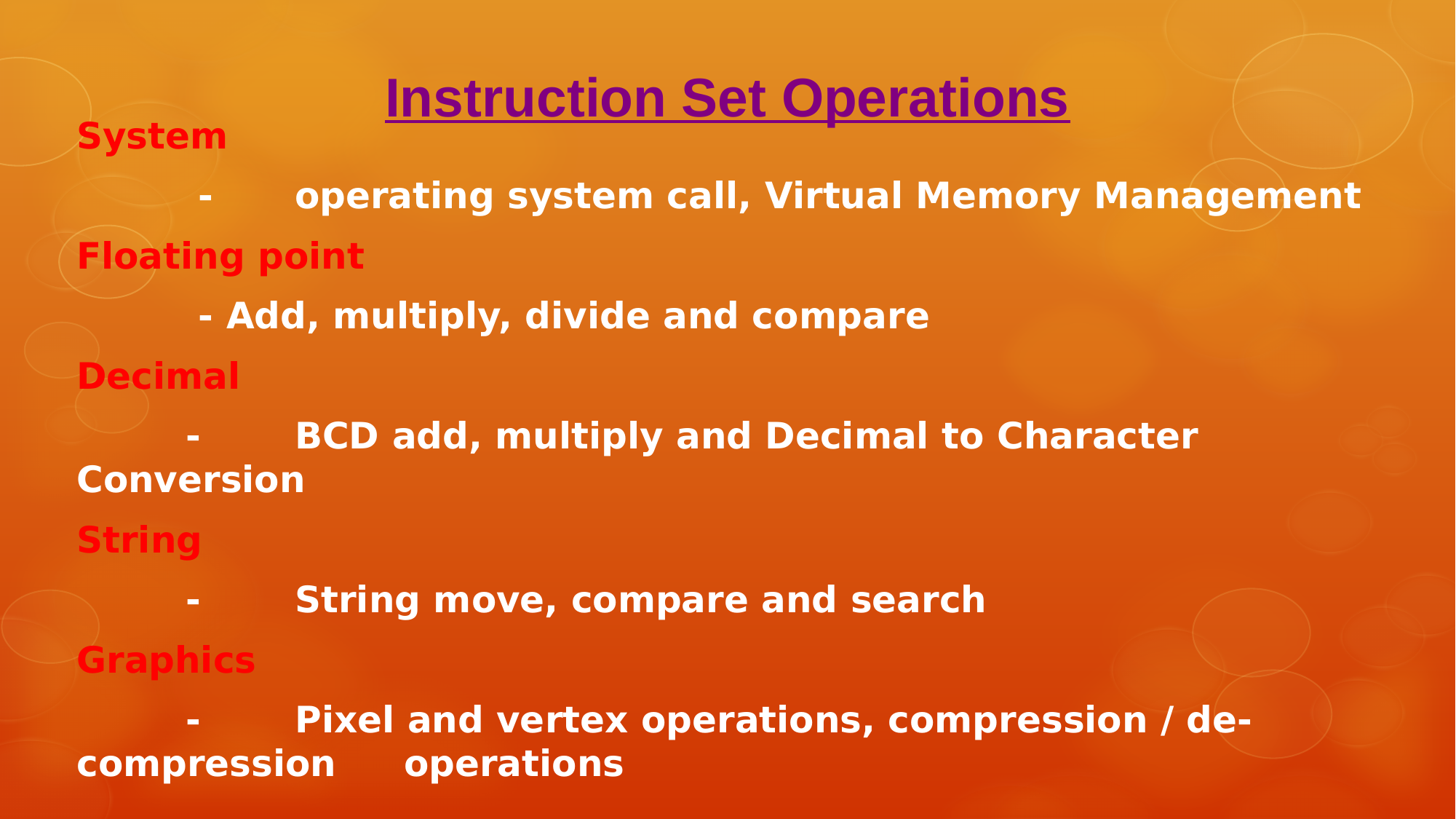

Instruction Set Operations
System
	 - 	operating system call, Virtual Memory Management
Floating point
	 - Add, multiply, divide and compare
Decimal
	- 	BCD add, multiply and Decimal to Character 	Conversion
String
	- 	String move, compare and search
Graphics
	- 	Pixel and vertex operations, compression / de-compression  	operations